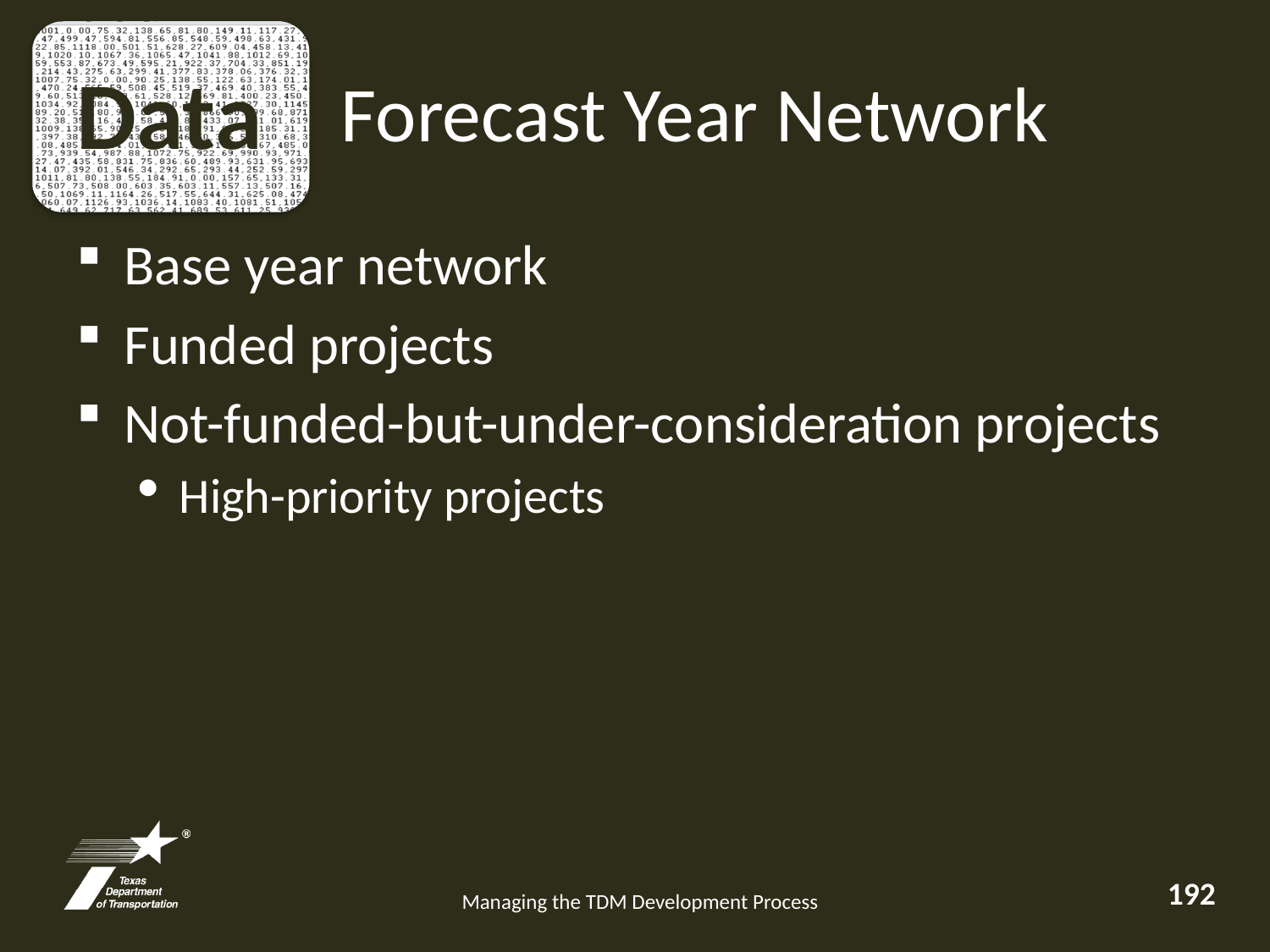

Data
# Forecast Year Network
Base year network
Funded projects
Not-funded-but-under-consideration projects
High-priority projects